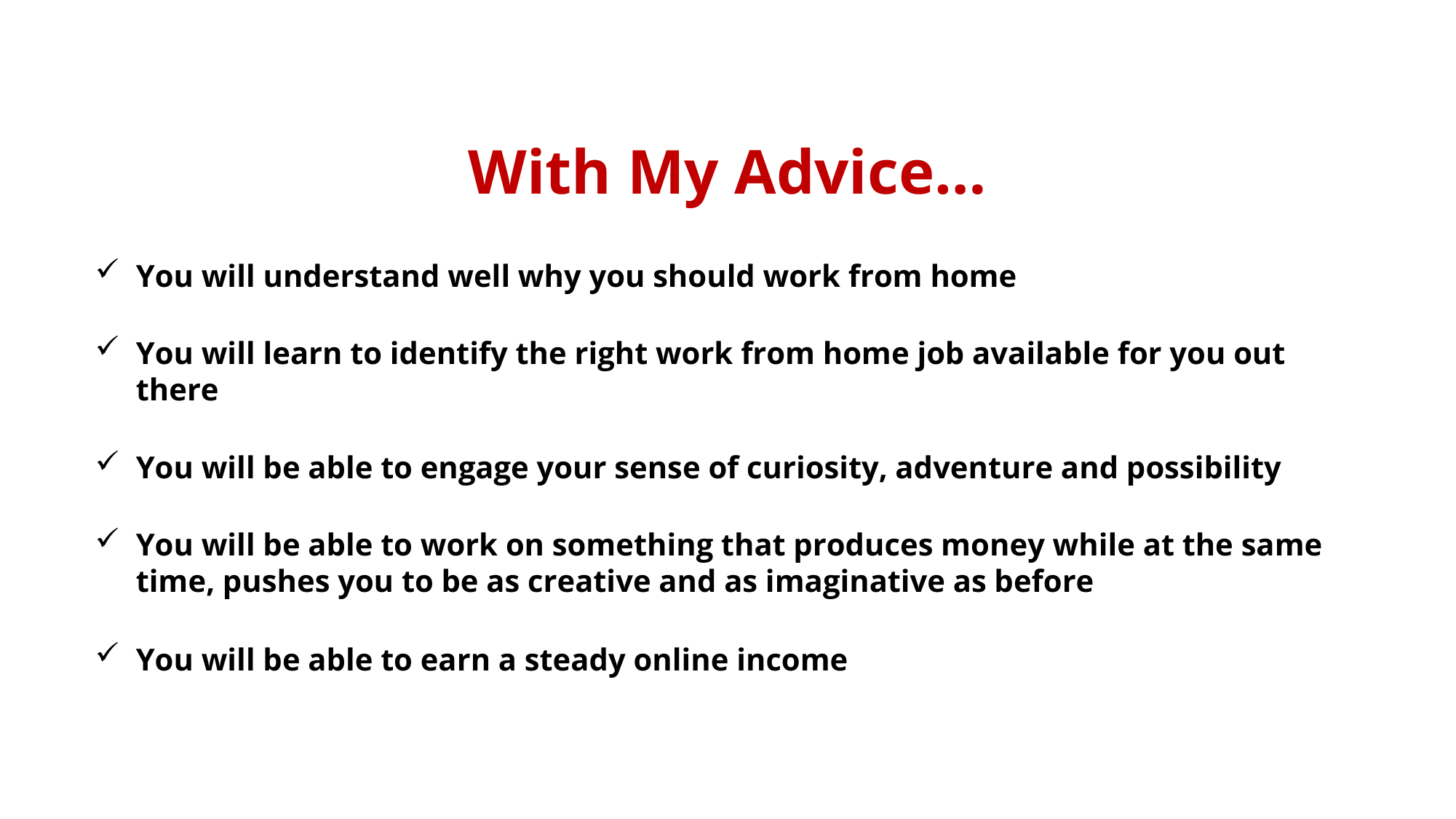

With My Advice…
You will understand well why you should work from home
You will learn to identify the right work from home job available for you out there
You will be able to engage your sense of curiosity, adventure and possibility
You will be able to work on something that produces money while at the same time, pushes you to be as creative and as imaginative as before
You will be able to earn a steady online income